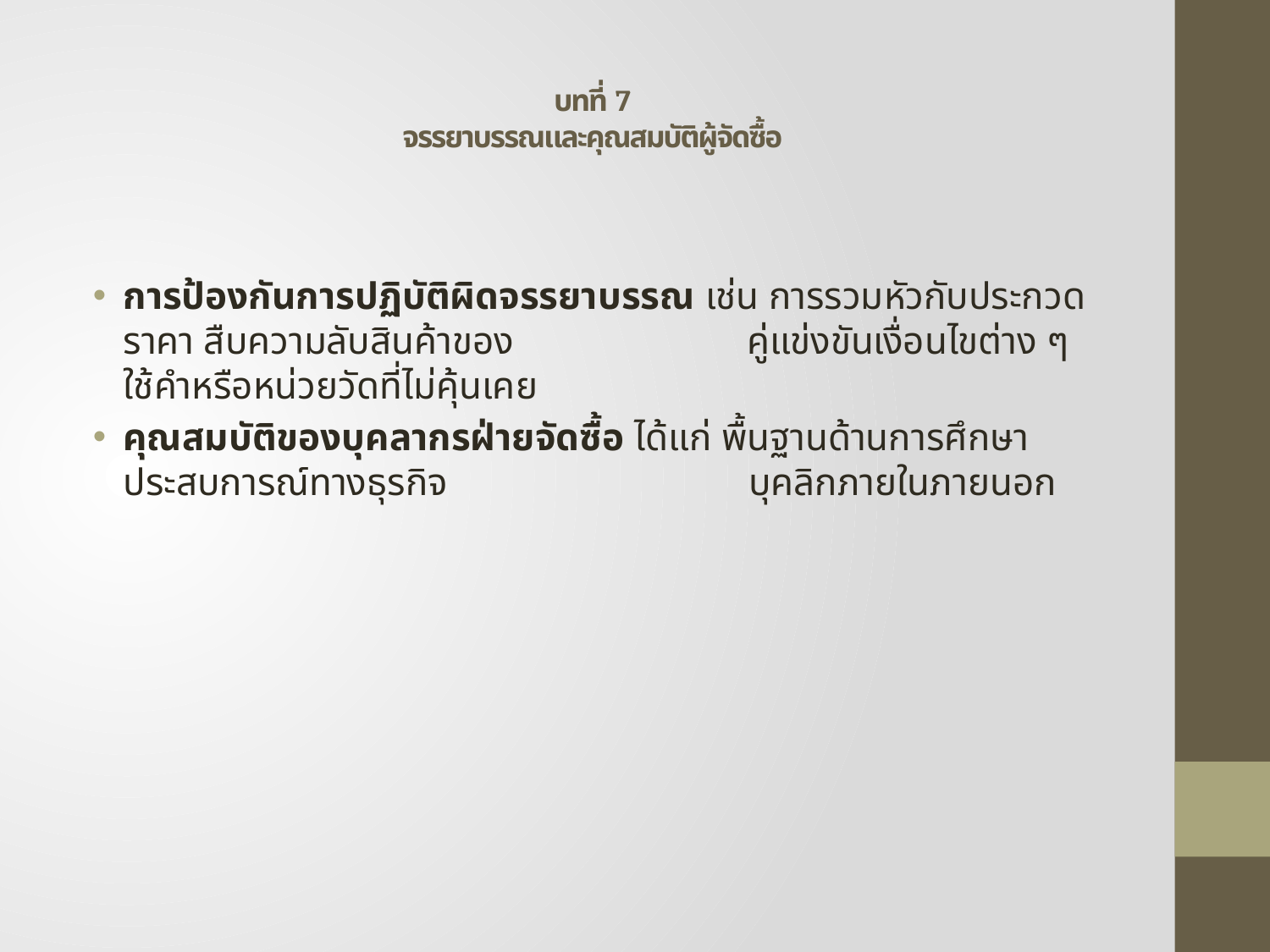

# บทที่ 7 จรรยาบรรณและคุณสมบัติผู้จัดซื้อ
การป้องกันการปฏิบัติผิดจรรยาบรรณ เช่น การรวมหัวกับประกวดราคา สืบความลับสินค้าของ                        คู่แข่งขันเงื่อนไขต่าง ๆ ใช้คำหรือหน่วยวัดที่ไม่คุ้นเคย
คุณสมบัติของบุคลากรฝ่ายจัดซื้อ ได้แก่ พื้นฐานด้านการศึกษา ประสบการณ์ทางธุรกิจ                               บุคลิกภายในภายนอก